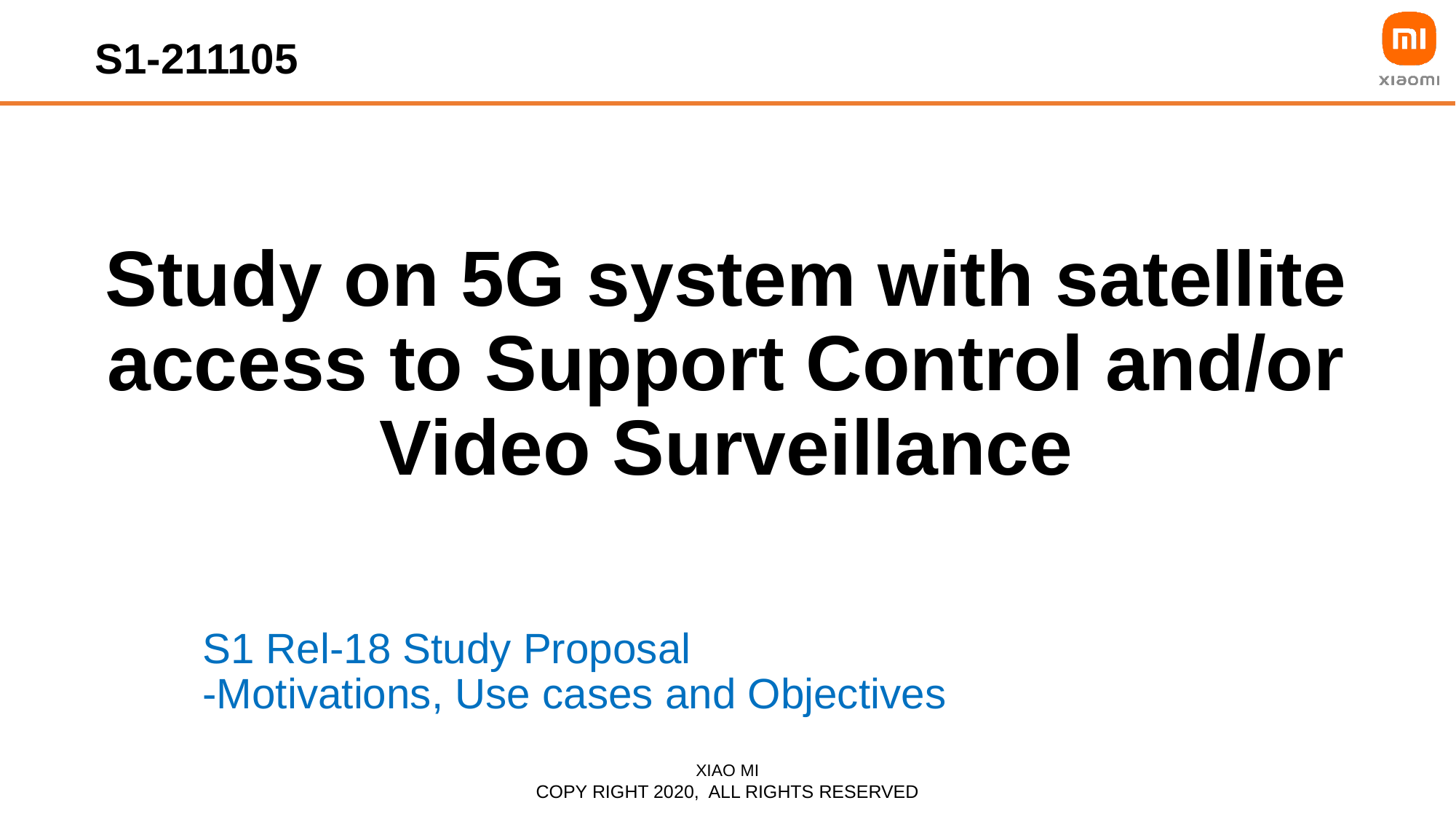

S1-211105
# Study on 5G system with satellite access to Support Control and/or Video Surveillance
S1 Rel-18 Study Proposal
-Motivations, Use cases and Objectives
Xiao MI
Copy right 2020,  all rights reserved